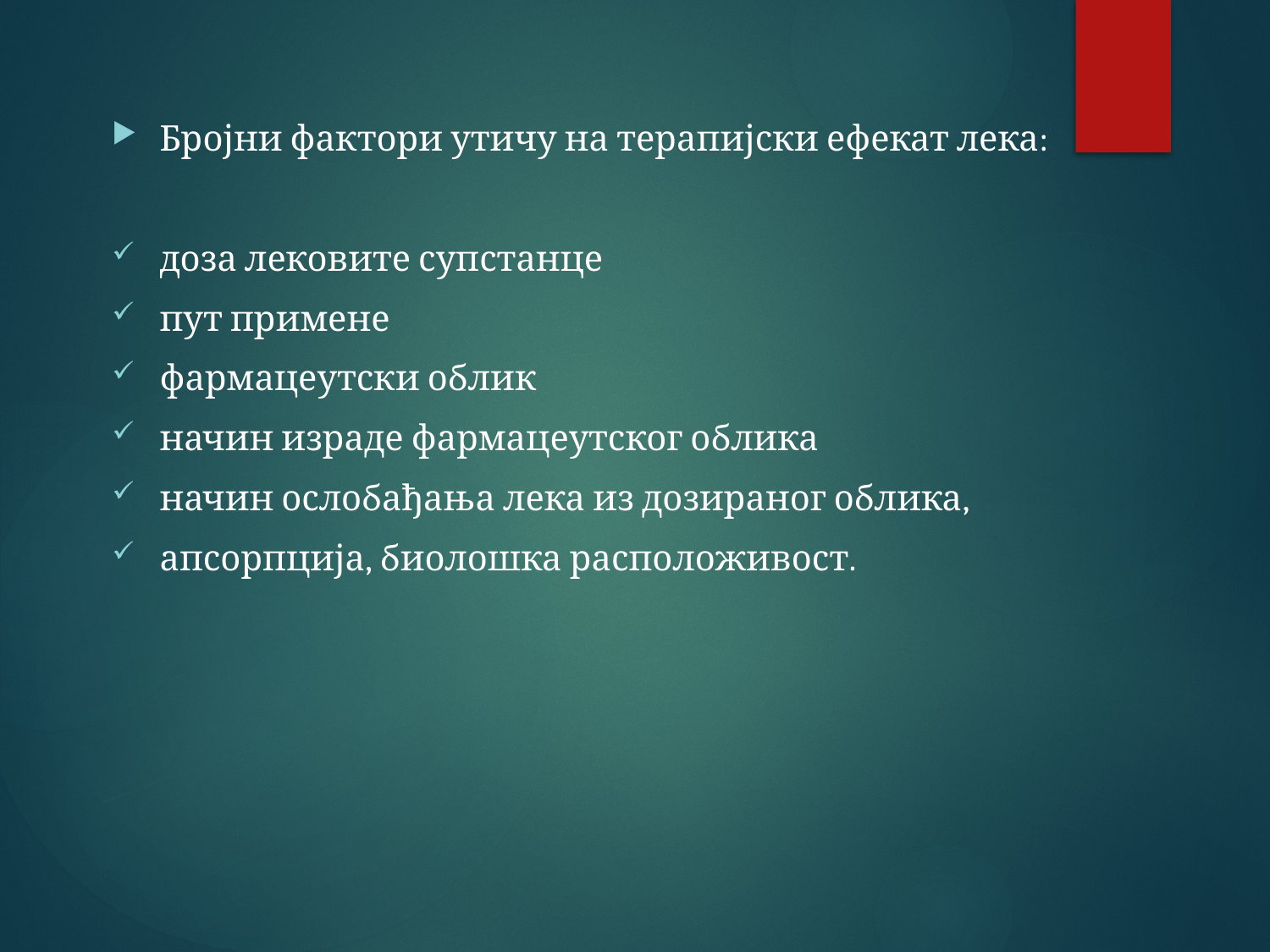

Бројни фактори утичу на терапијски ефекат лека:

доза лековите супстанце
пут примене
фармацеутски облик
начин израде фармацеутског облика
начин ослобађања лека из дозираног облика,
апсорпција, биолошка расположивост.